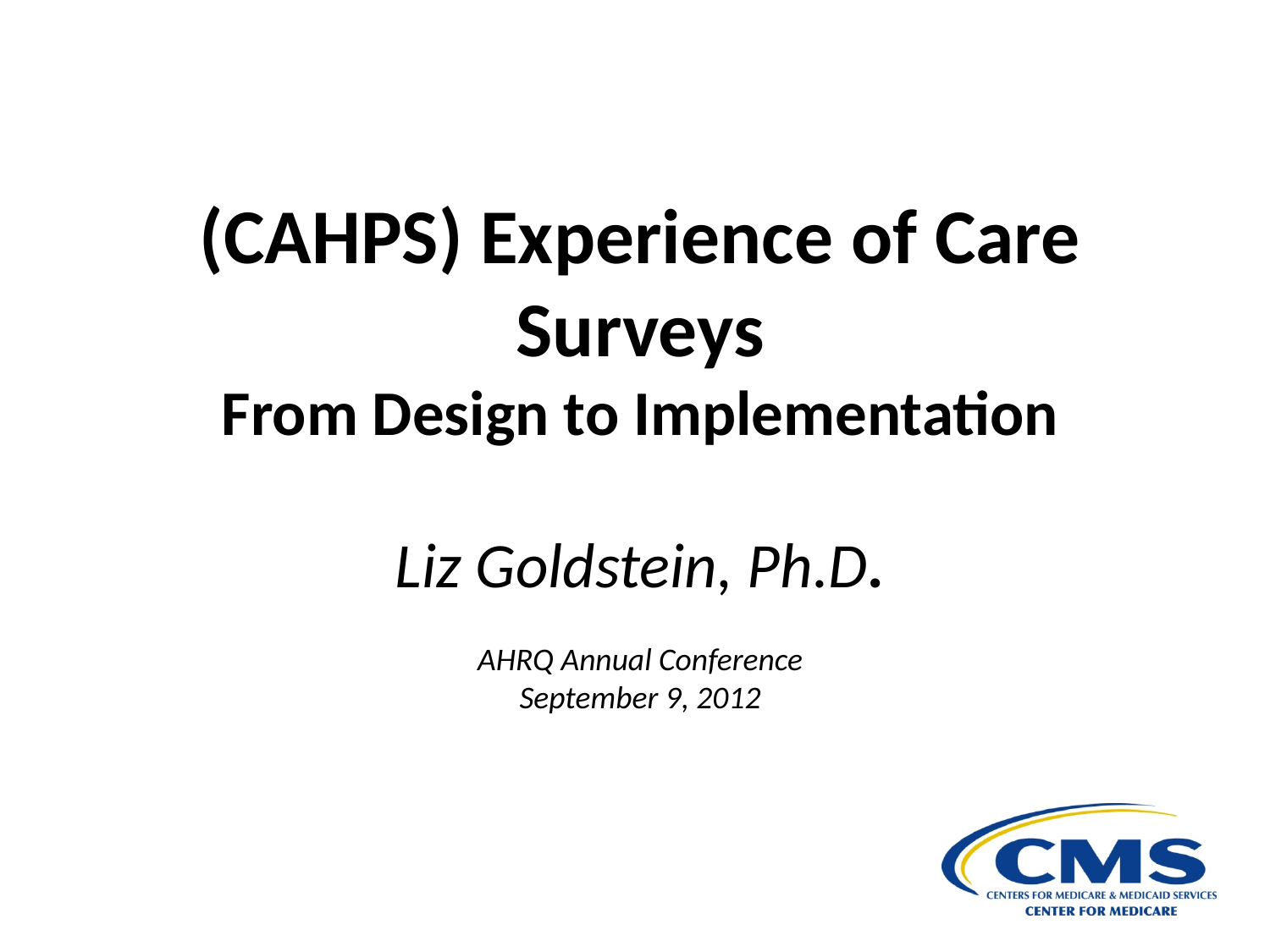

(CAHPS) Experience of Care Surveys
From Design to Implementation

Liz Goldstein, Ph.D.

AHRQ Annual Conference
September 9, 2012